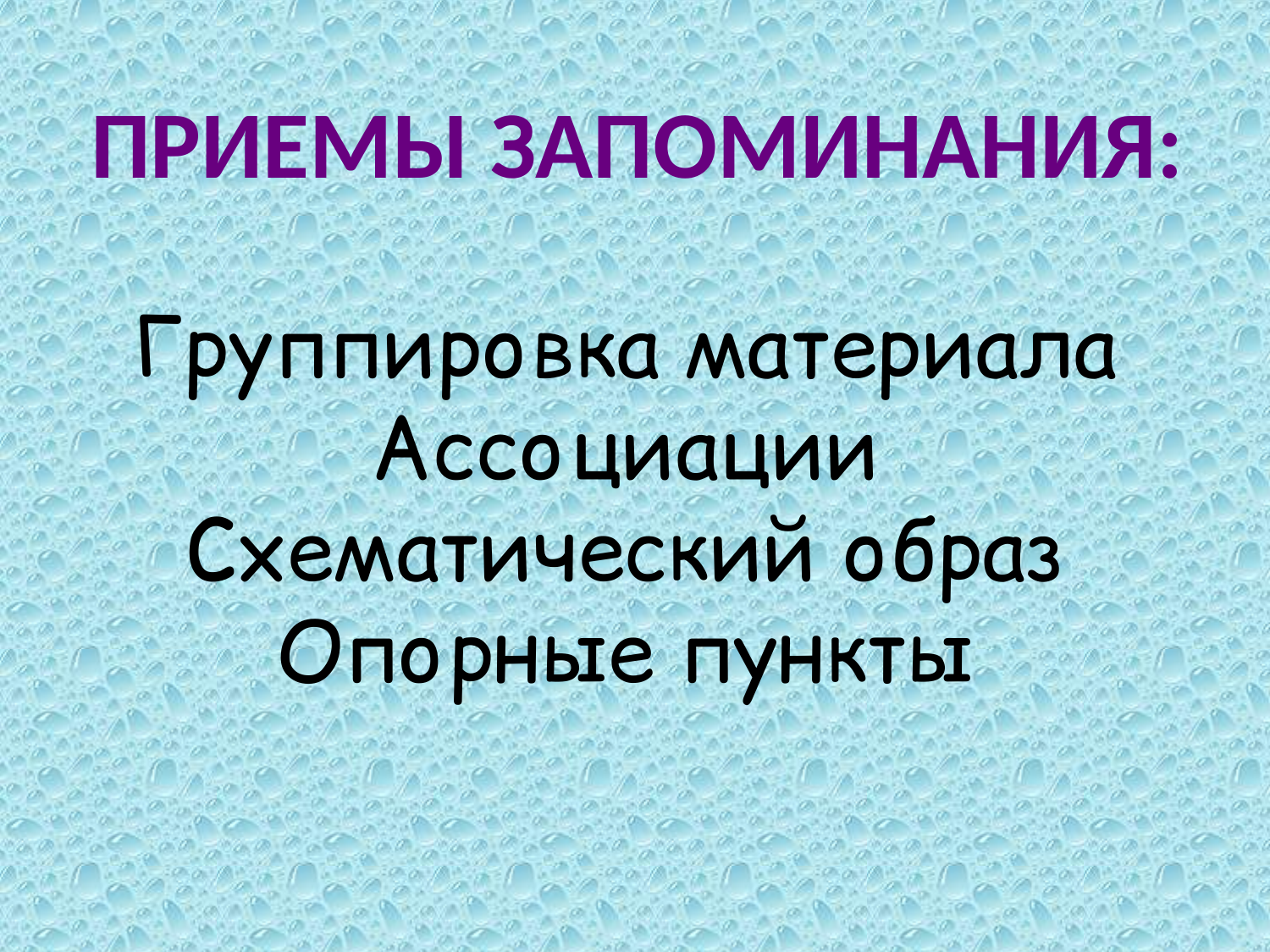

Приемы запоминания:
Группировка материала
Ассоциации
Схематический образ
Опорные пункты